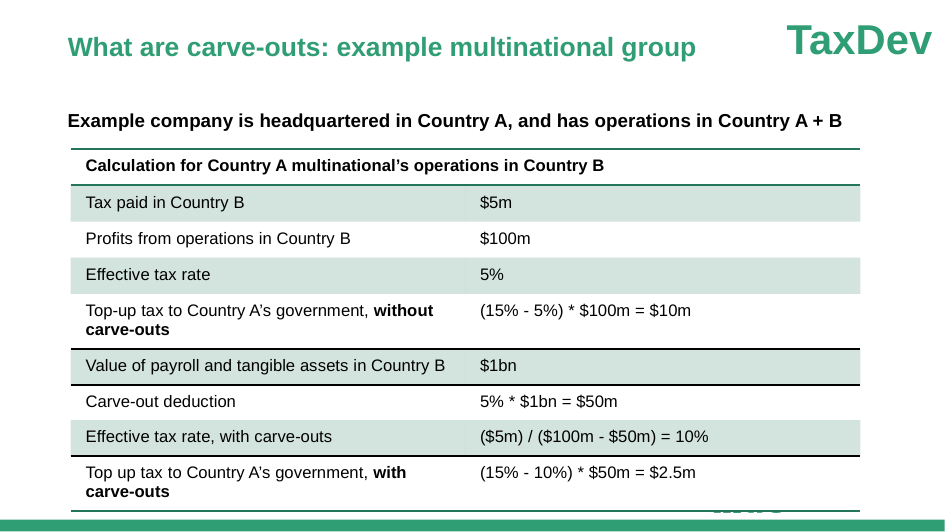

# What are carve-outs: example multinational group
Example company is headquartered in Country A, and has operations in Country A + B
| Calculation for Country A multinational’s operations in Country B |  |
| --- | --- |
| Tax paid in Country B | $5m |
| Profits from operations in Country B | $100m |
| Effective tax rate | 5% |
| Top-up tax to Country A’s government, without carve-outs | (15% - 5%) \* $100m = $10m |
| Value of payroll and tangible assets in Country B | $1bn |
| Carve-out deduction | 5% \* $1bn = $50m |
| Effective tax rate, with carve-outs | ($5m) / ($100m - $50m) = 10% |
| Top up tax to Country A’s government, with carve-outs | (15% - 10%) \* $50m = $2.5m |

The global minimum tax and TEs